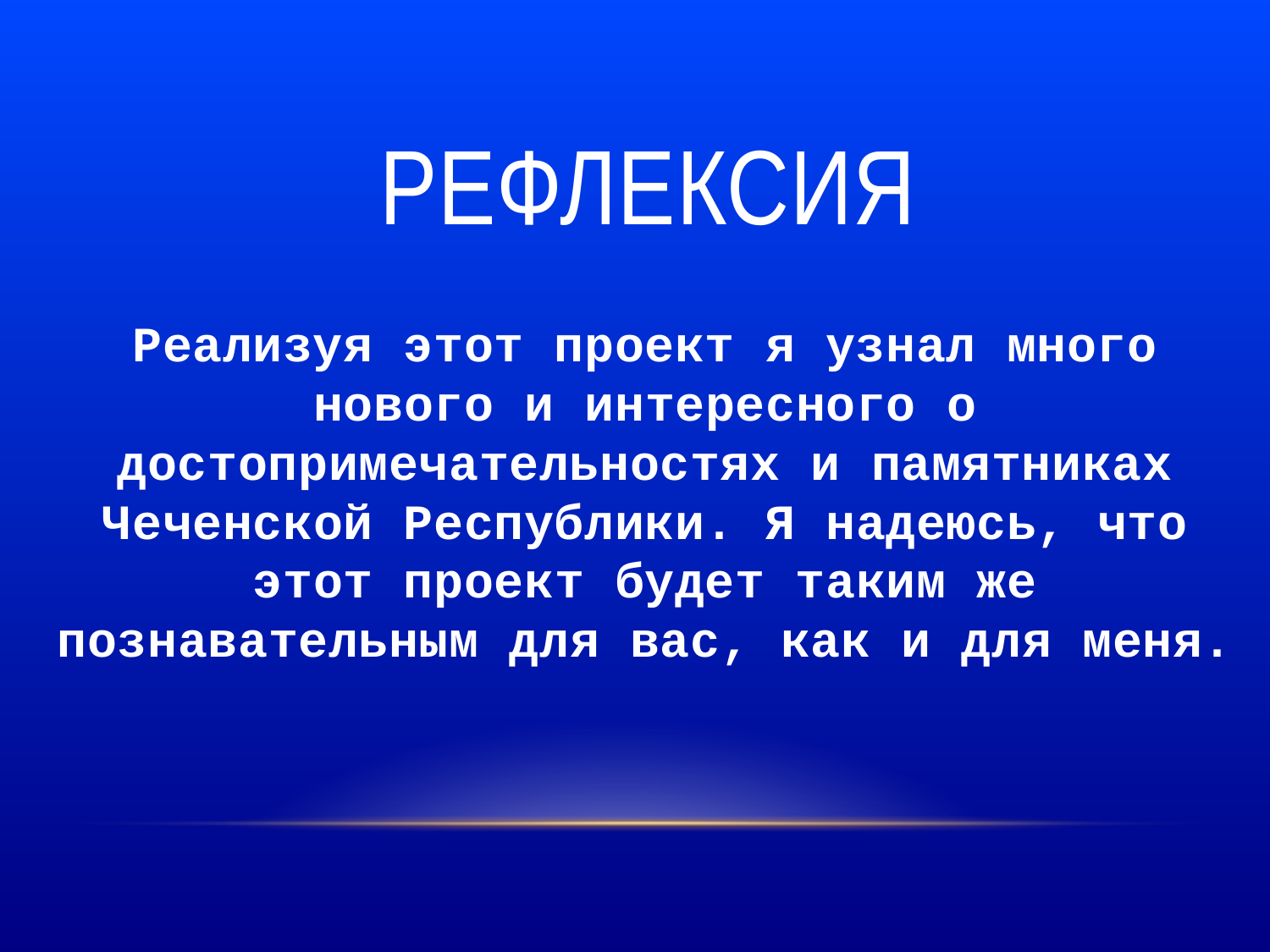

# Рефлексия
Реализуя этот проект я узнал много нового и интересного о достопримечательностях и памятниках Чеченской Республики. Я надеюсь, что этот проект будет таким же познавательным для вас, как и для меня.